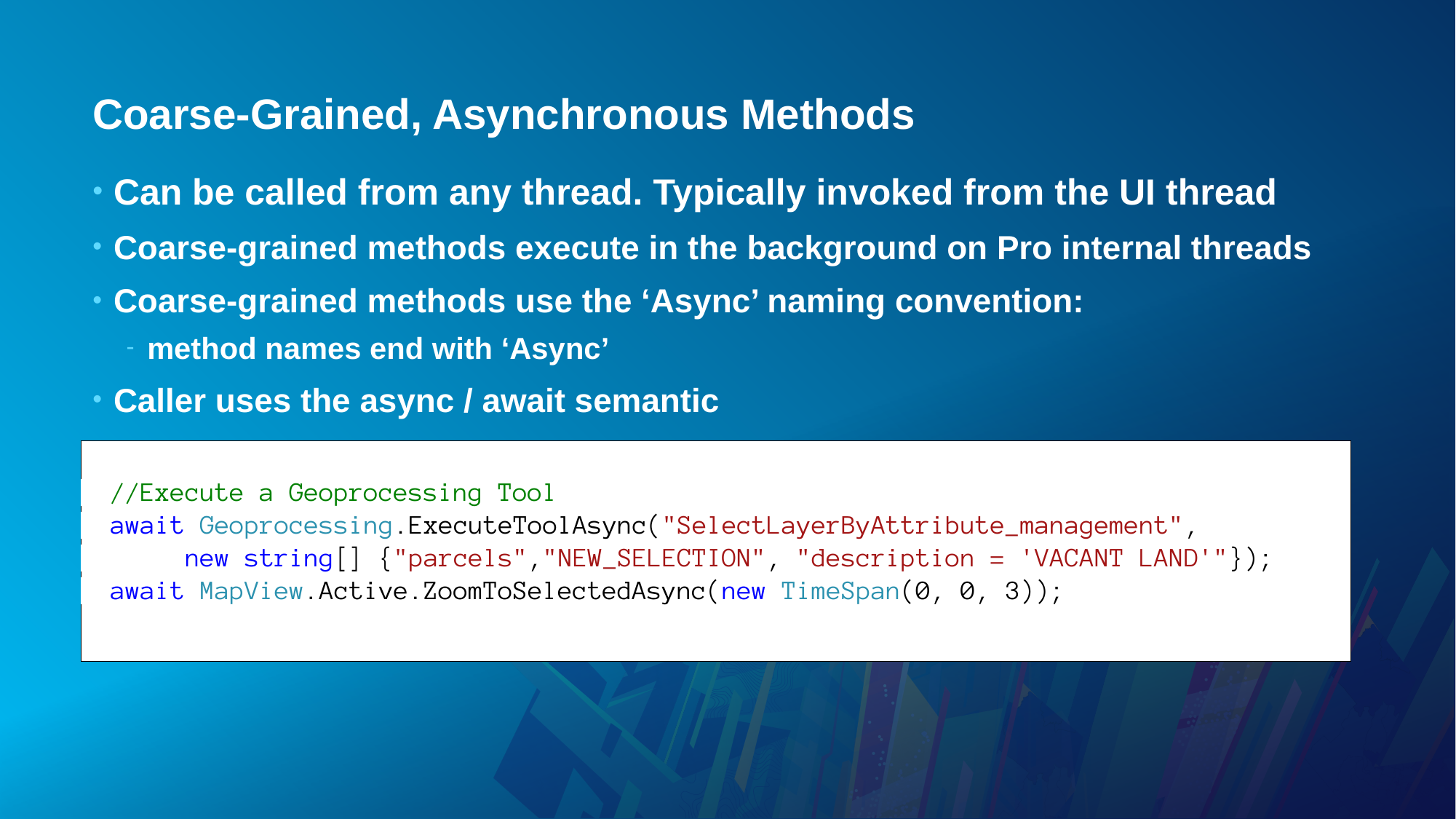

# Coarse-Grained, Asynchronous Methods
Can be called from any thread. Typically invoked from the UI thread
Coarse-grained methods execute in the background on Pro internal threads
Coarse-grained methods use the ‘Async’ naming convention:
method names end with ‘Async’
Caller uses the async / await semantic

  //Execute a Geoprocessing Tool
  await Geoprocessing.ExecuteToolAsync("SelectLayerByAttribute_management",
       new string[] {"parcels","NEW_SELECTION", "description = 'VACANT LAND'"});
  await MapView.Active.ZoomToSelectedAsync(new TimeSpan(0, 0, 3));